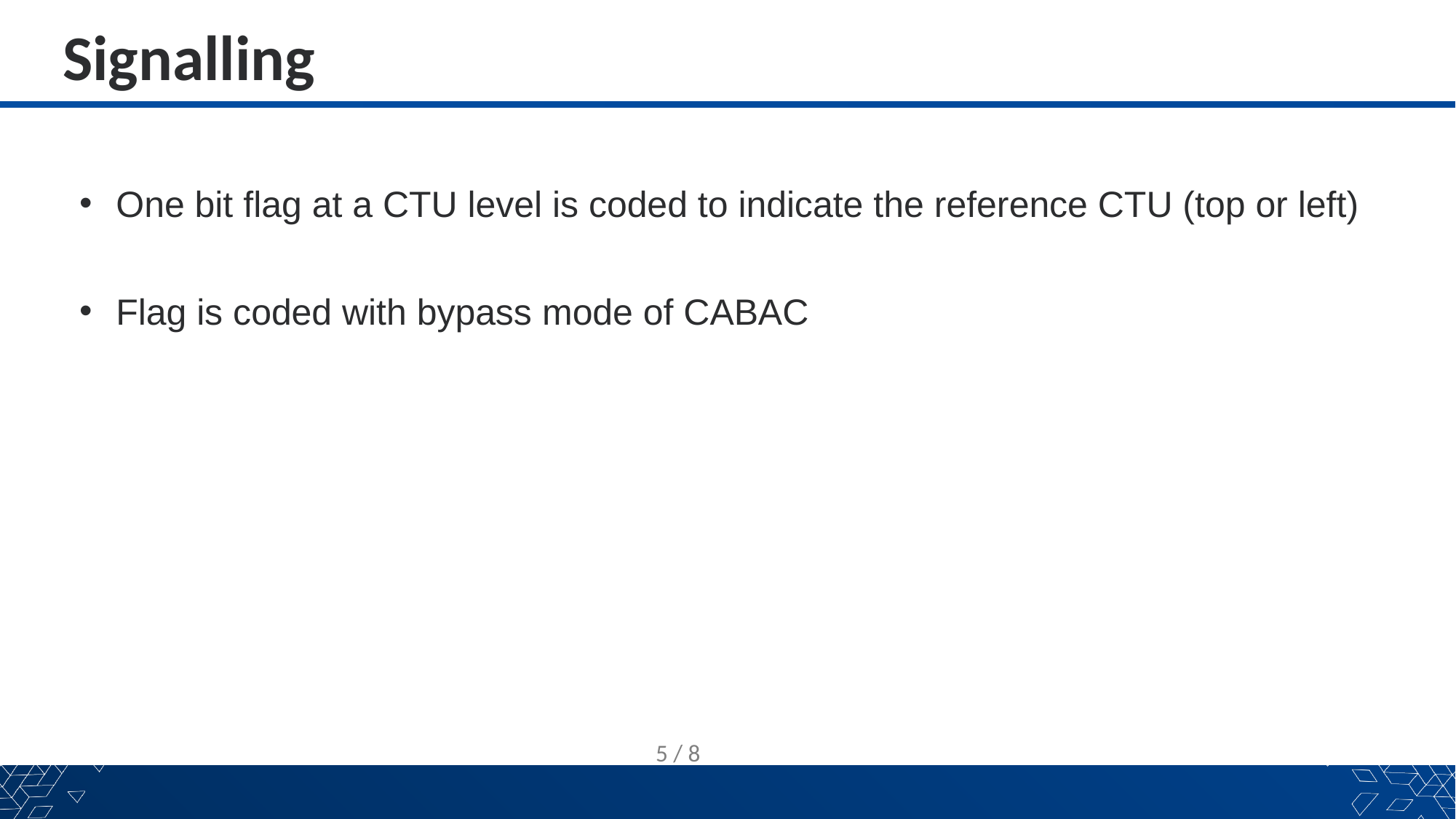

Signalling
One bit flag at a CTU level is coded to indicate the reference CTU (top or left)
Flag is coded with bypass mode of CABAC